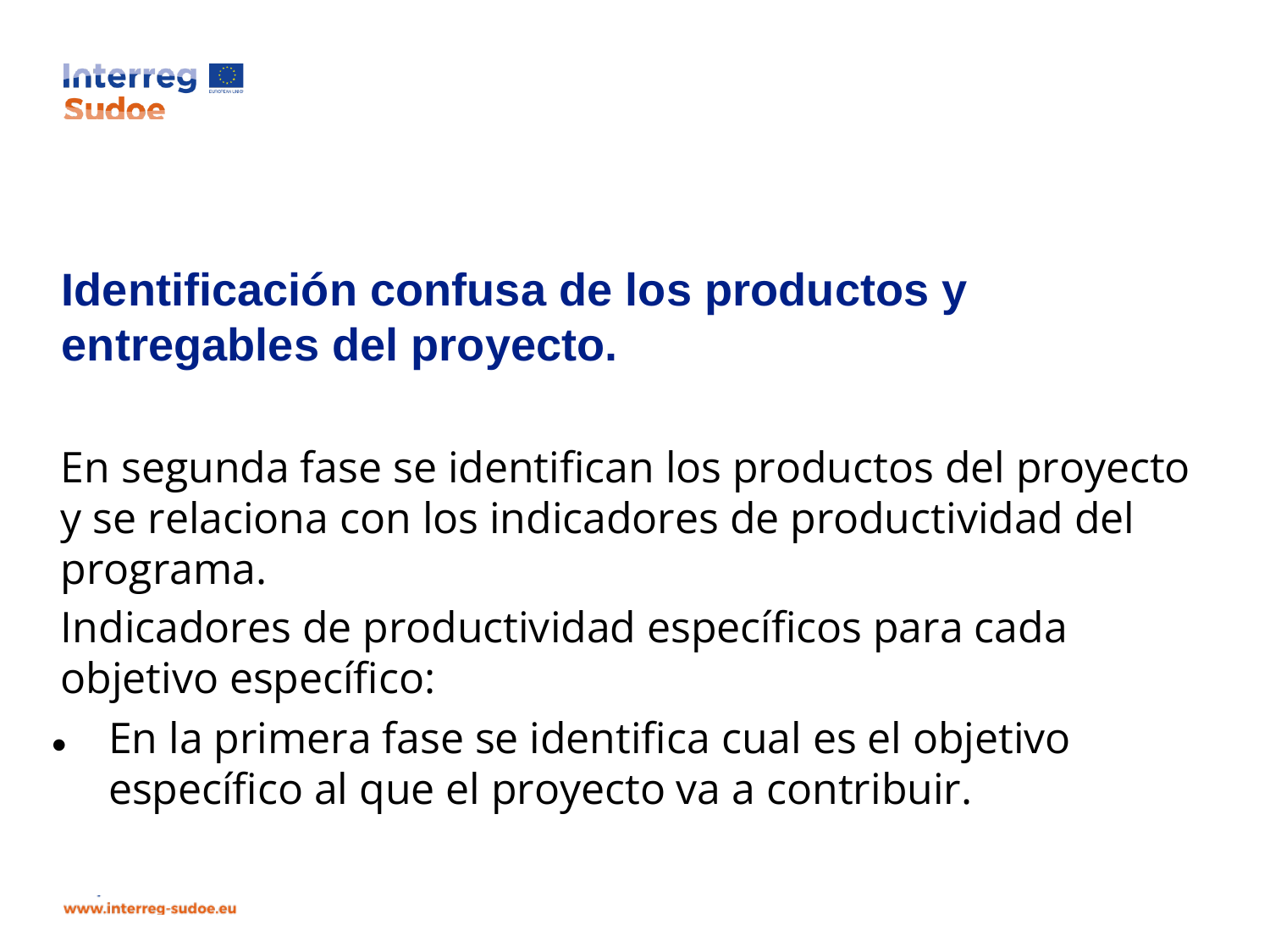

En segunda fase se identifican los productos del proyecto y se relaciona con los indicadores de productividad del programa.
Indicadores de productividad específicos para cada objetivo específico:
En la primera fase se identifica cual es el objetivo específico al que el proyecto va a contribuir.

# Identificación confusa de los productos y entregables del proyecto.